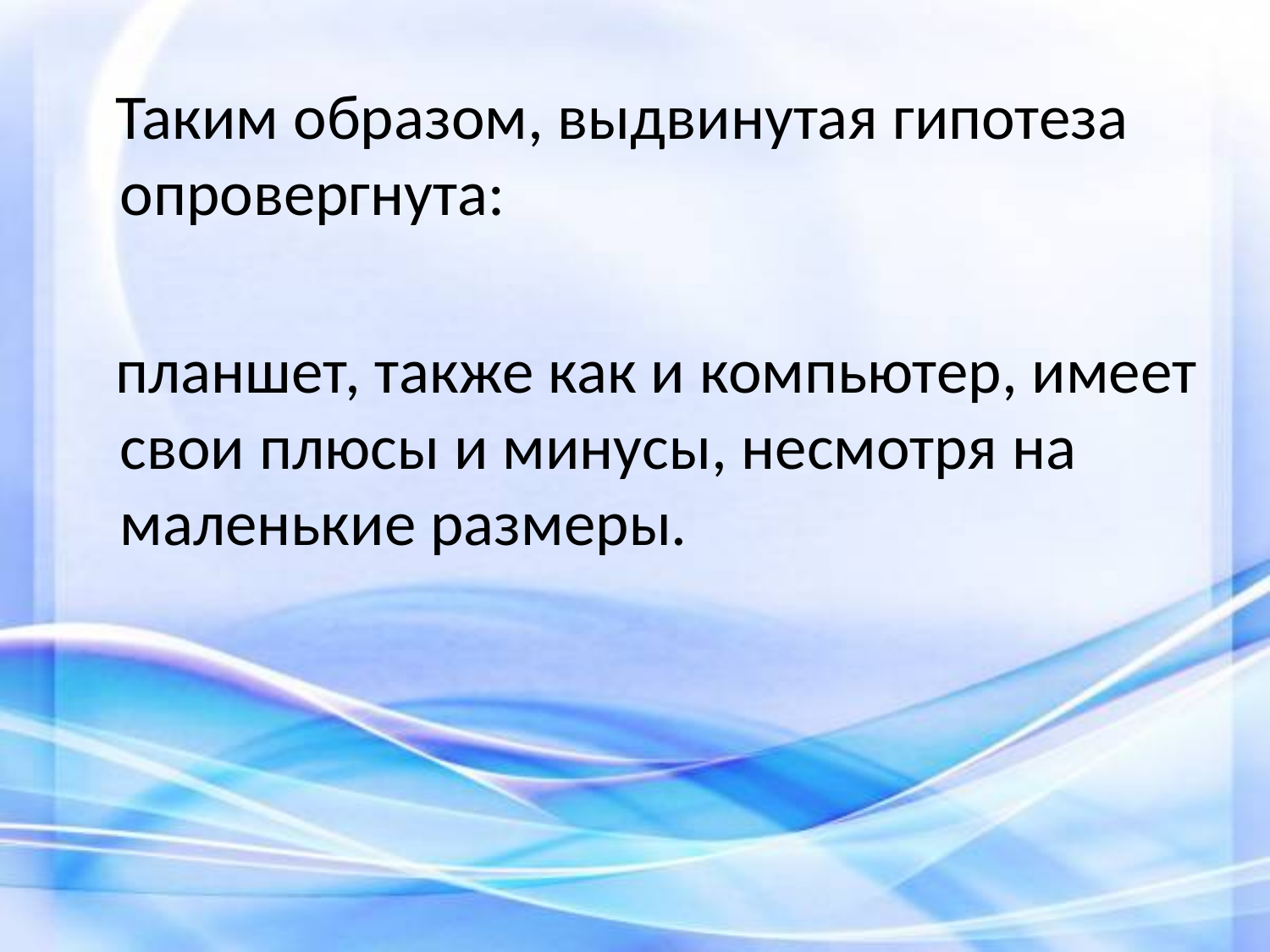

Таким образом, выдвинутая гипотеза опровергнута:

   планшет, также как и компьютер, имеет свои плюсы и минусы, несмотря на маленькие размеры.